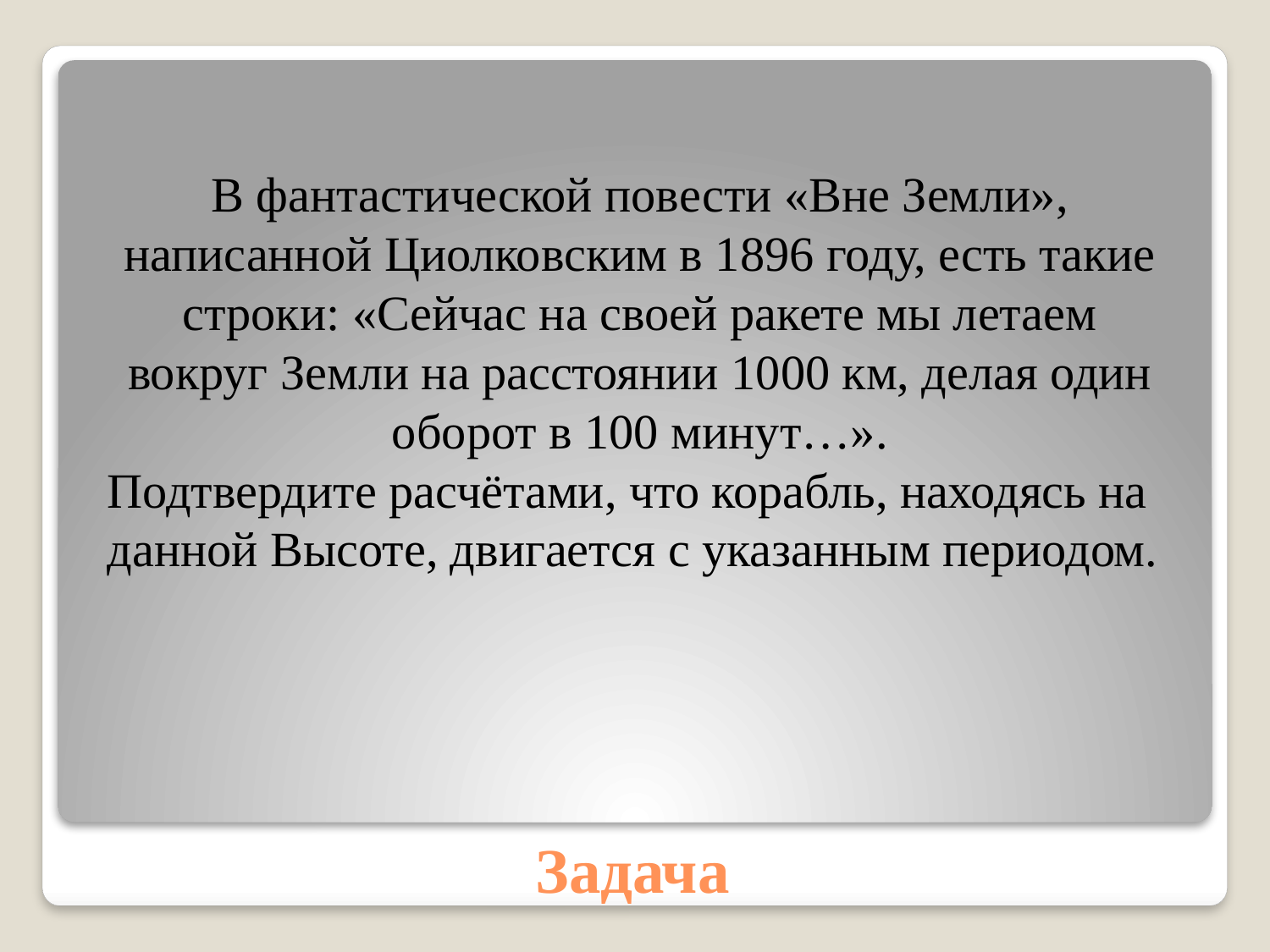

В фантастической повести «Вне Земли», написанной Циолковским в 1896 году, есть такие строки: «Сейчас на своей ракете мы летаем вокруг Земли на расстоянии 1000 км, делая один оборот в 100 минут…».
Подтвердите расчётами, что корабль, находясь на данной Высоте, двигается с указанным периодом.
# Задача